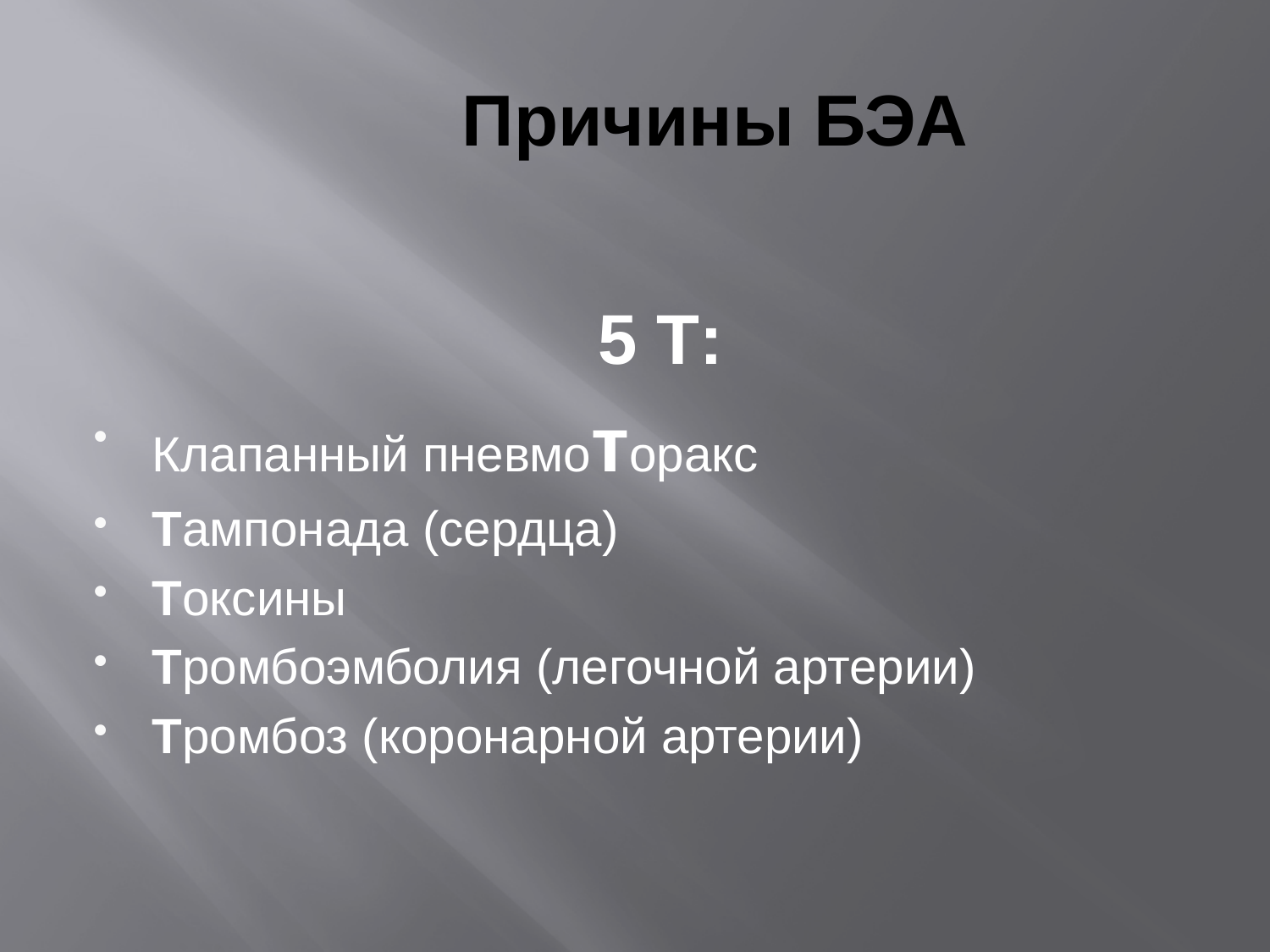

# Причины БЭА
5 T:
Клапанный пневмоторакс
Tампонада (сердца)
Toксины
Тромбоэмболия (легочной артерии)
Тромбоз (коронарной артерии)